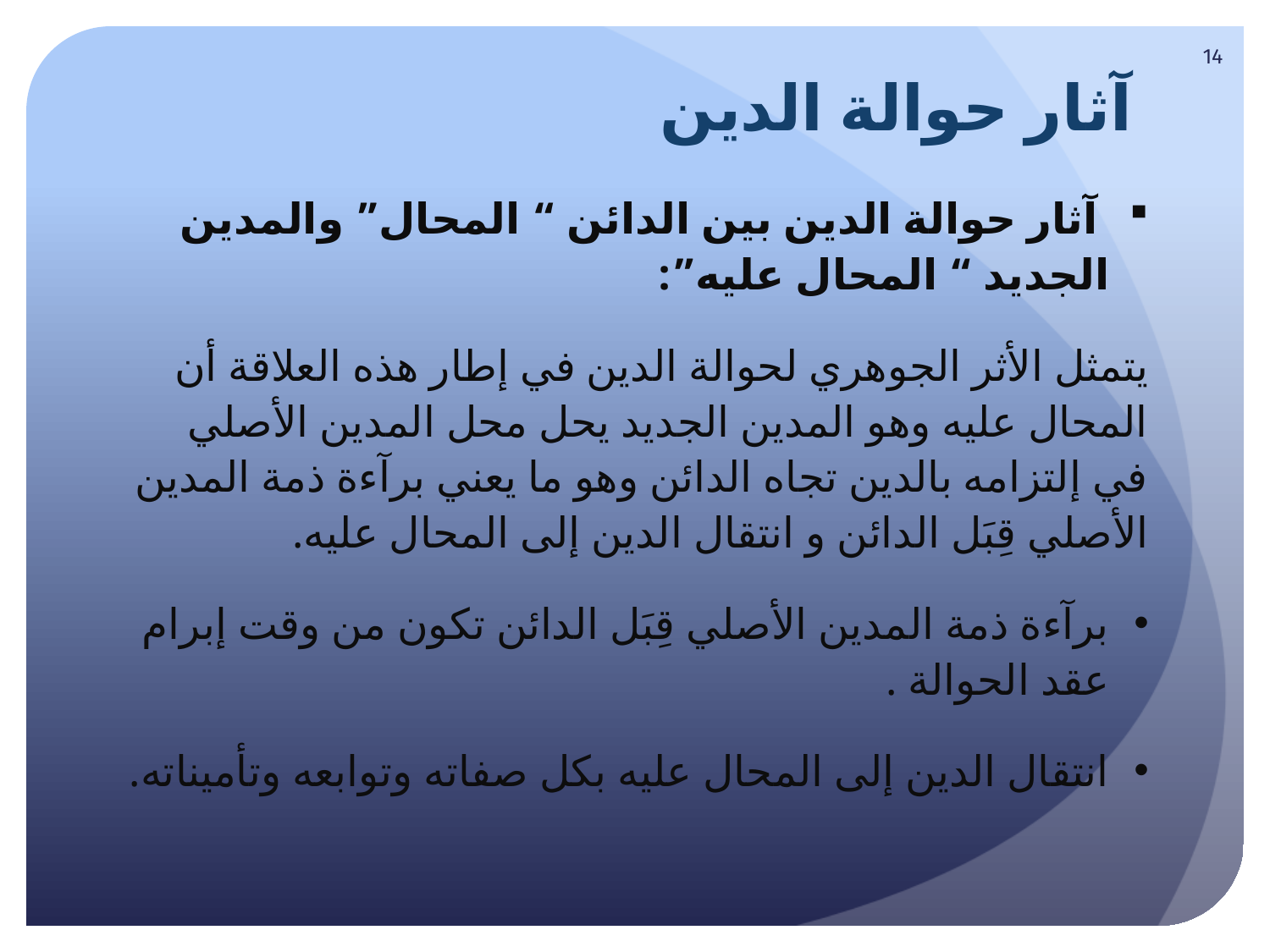

14
# آثار حوالة الدين
 آثار حوالة الدين بين الدائن “ المحال” والمدين الجديد “ المحال عليه”:
يتمثل الأثر الجوهري لحوالة الدين في إطار هذه العلاقة أن المحال عليه وهو المدين الجديد يحل محل المدين الأصلي في إلتزامه بالدين تجاه الدائن وهو ما يعني برآءة ذمة المدين الأصلي قِبَل الدائن و انتقال الدين إلى المحال عليه.
برآءة ذمة المدين الأصلي قِبَل الدائن تكون من وقت إبرام عقد الحوالة .
انتقال الدين إلى المحال عليه بكل صفاته وتوابعه وتأميناته.